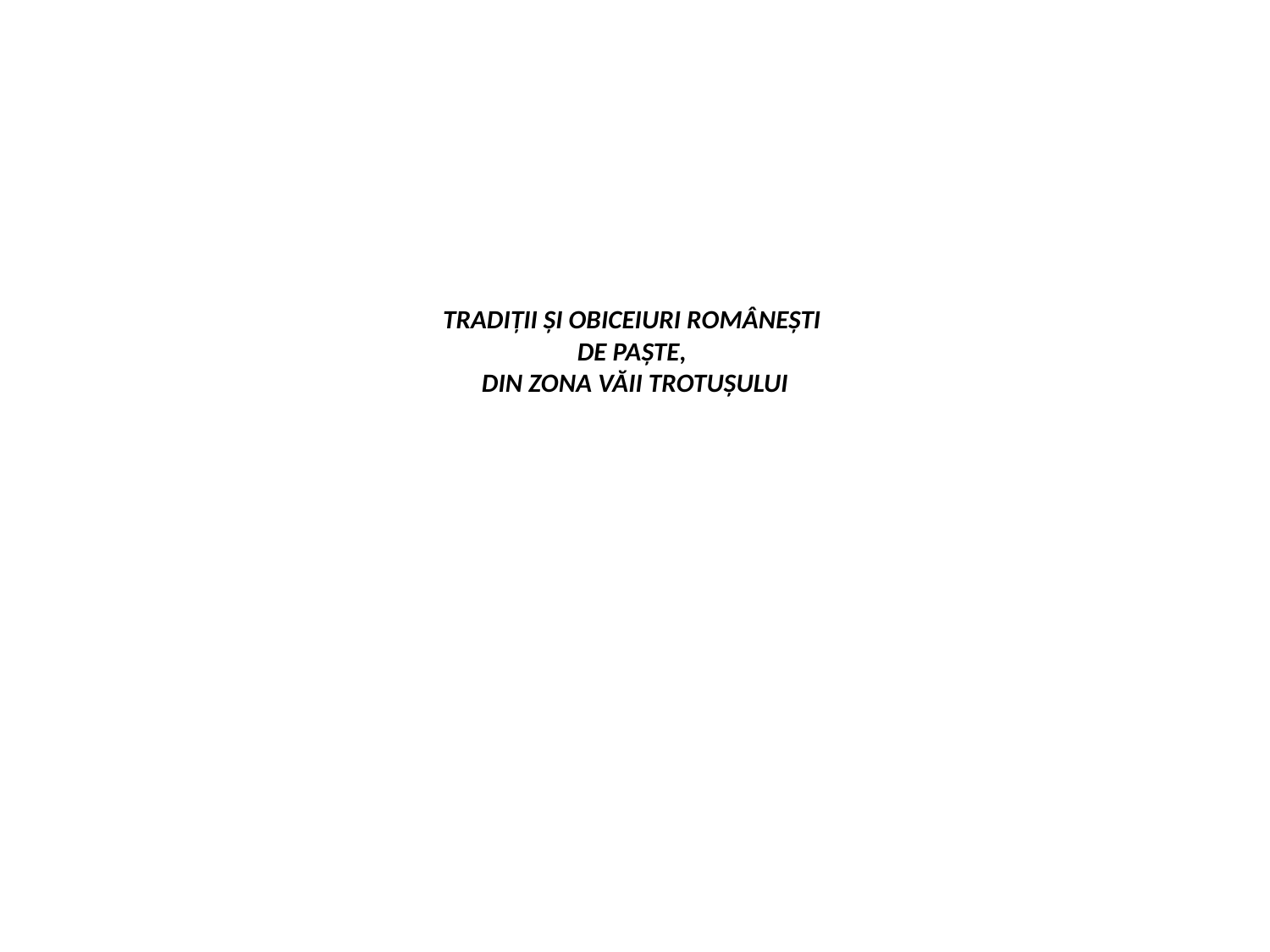

# TRADIŢII ŞI OBICEIURI ROMÂNEŞTI DE PAŞTE, DIN ZONA VĂII TROTUŞULUI